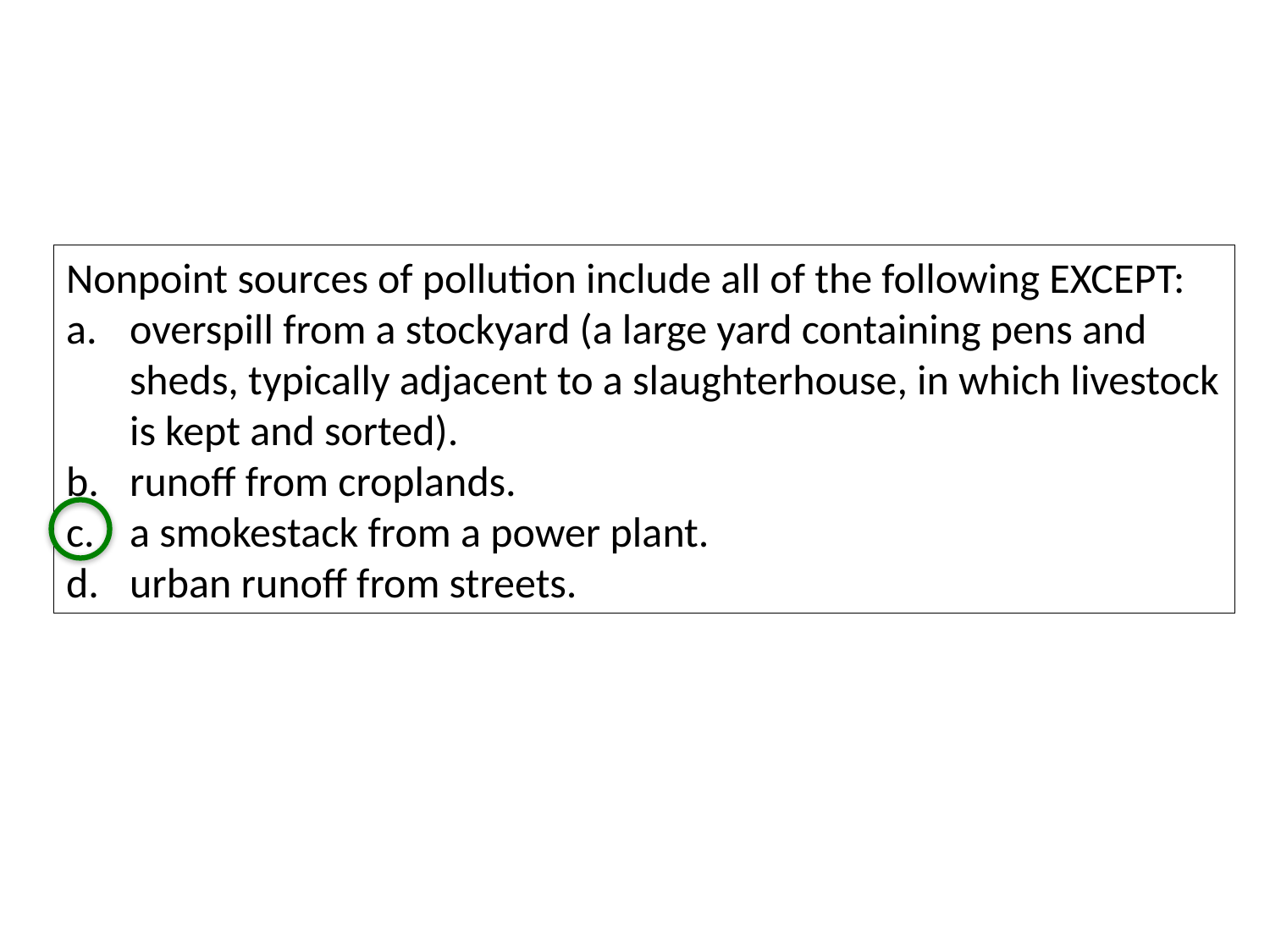

Nonpoint sources of pollution include all of the following EXCEPT:
overspill from a stockyard (a large yard containing pens and sheds, typically adjacent to a slaughterhouse, in which livestock is kept and sorted).
runoff from croplands.
a smokestack from a power plant.
urban runoff from streets.